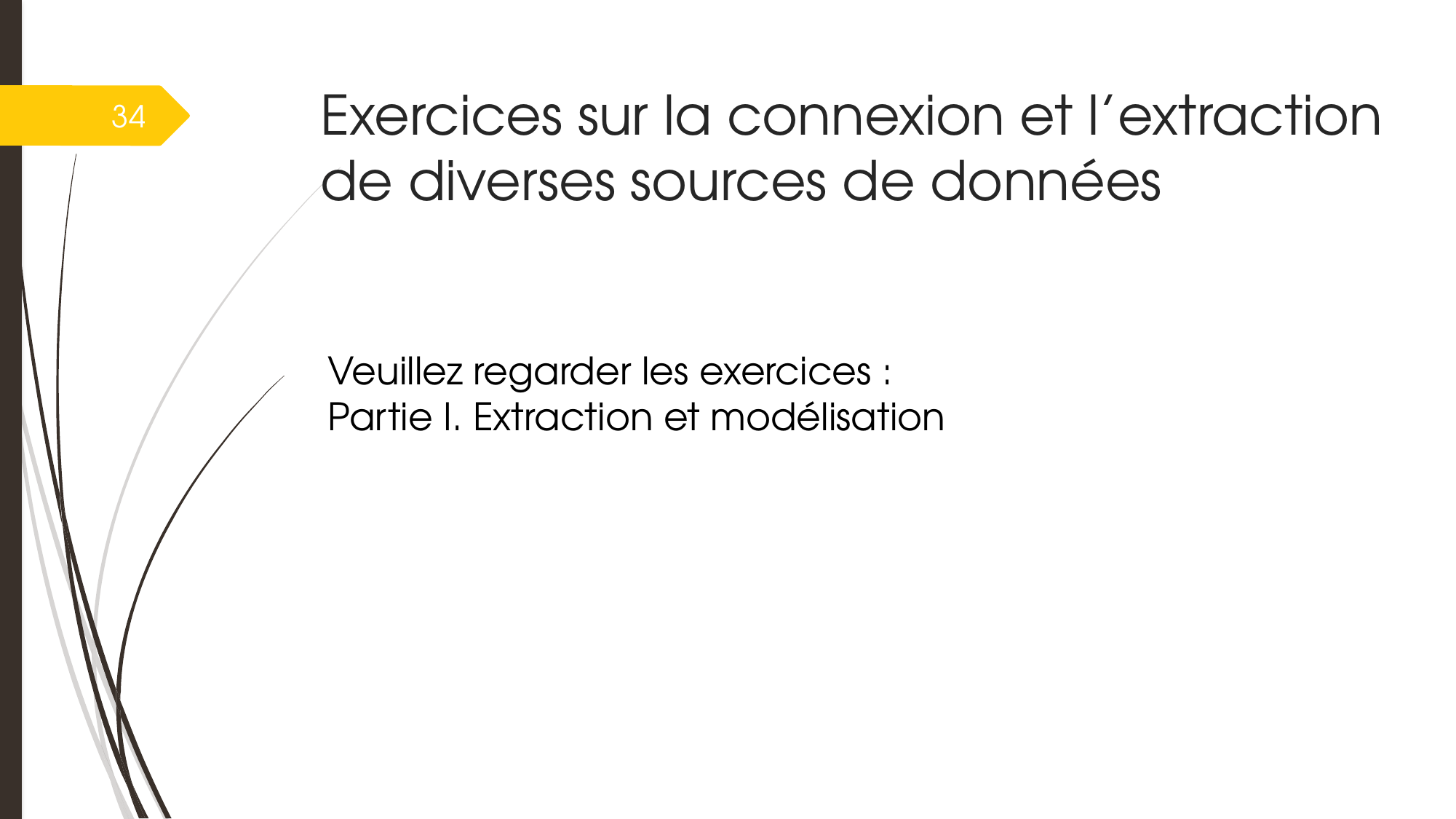

# Exercices sur la connexion et l’extraction de diverses sources de données
34
Veuillez regarder les exercices :
Partie I. Extraction et modélisation